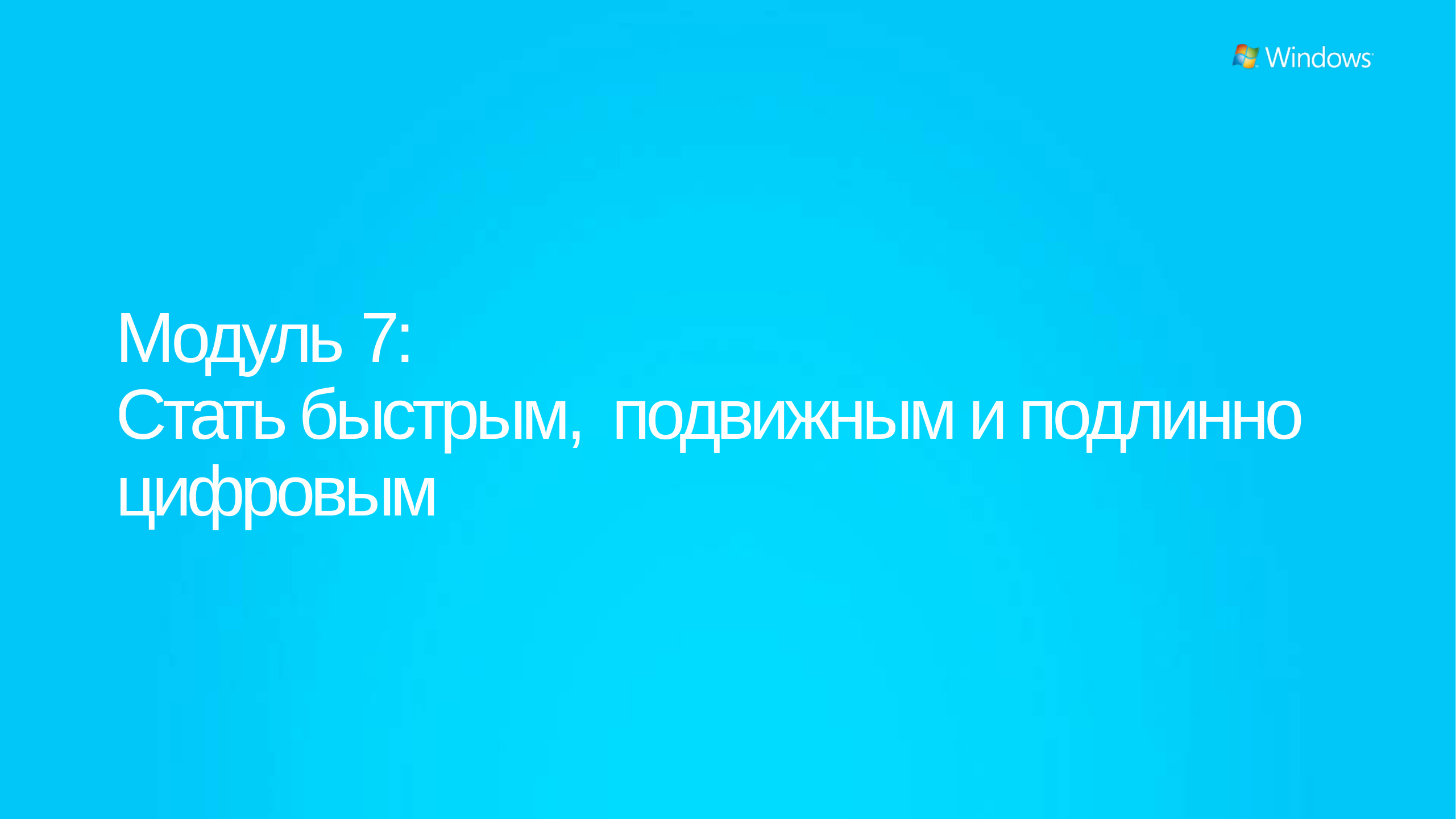

# Модуль 7: Стать быстрым,  подвижным и подлинно цифровым